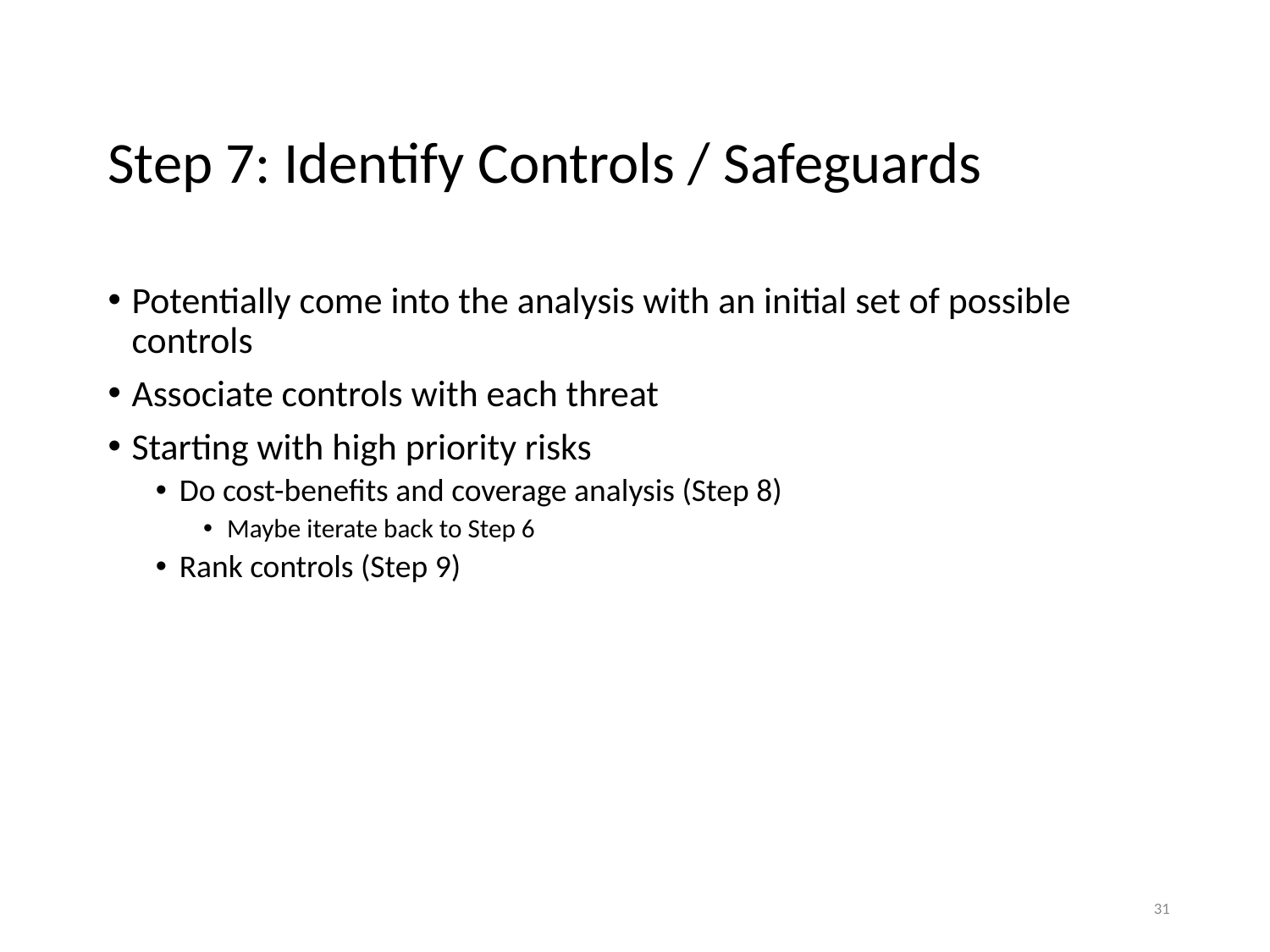

# Step 7: Identify Controls / Safeguards
Potentially come into the analysis with an initial set of possible controls
Associate controls with each threat
Starting with high priority risks
Do cost-benefits and coverage analysis (Step 8)
Maybe iterate back to Step 6
Rank controls (Step 9)
31